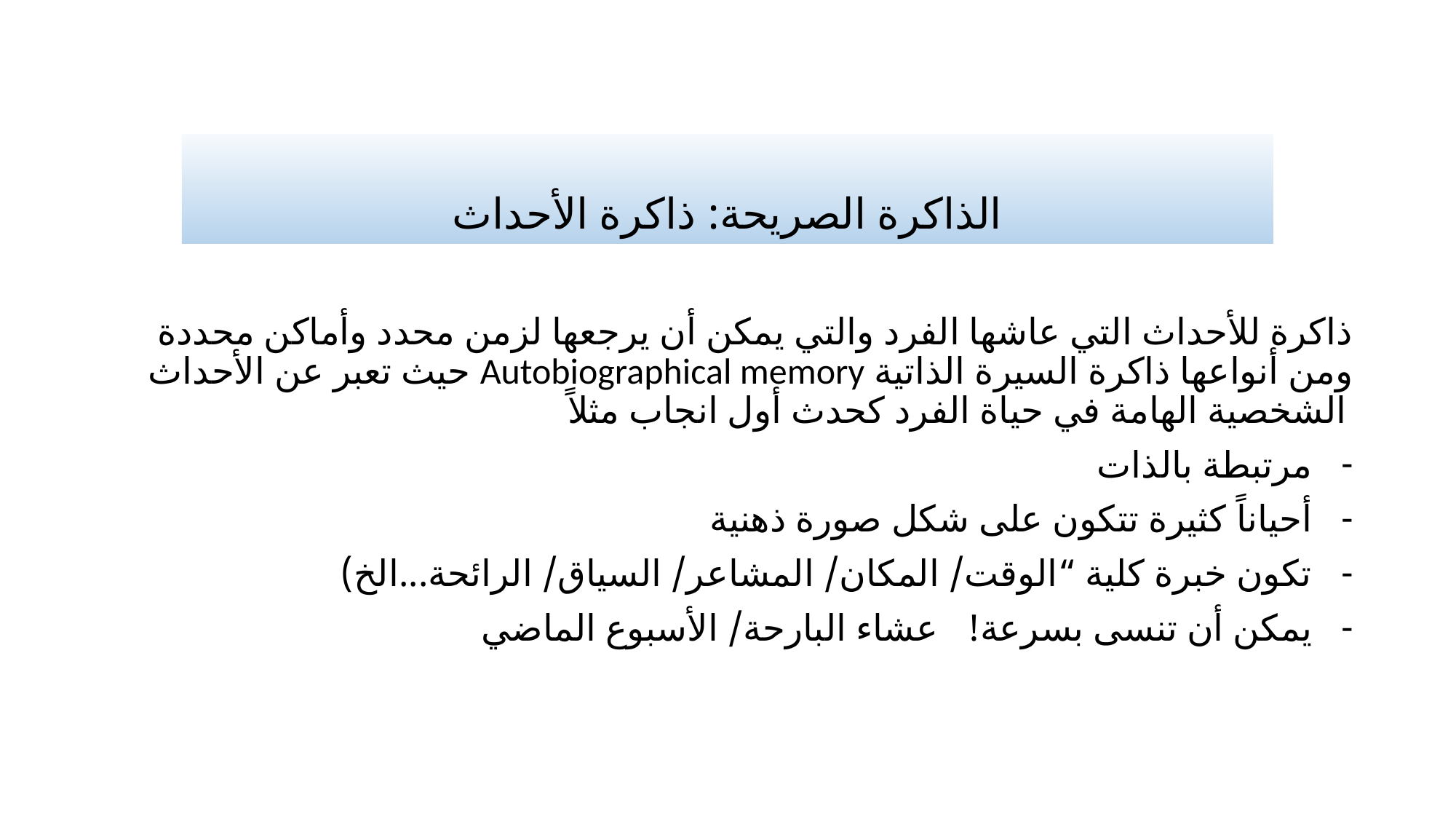

# الذاكرة الصريحة: ذاكرة الأحداث
ذاكرة للأحداث التي عاشها الفرد والتي يمكن أن يرجعها لزمن محدد وأماكن محددة ومن أنواعها ذاكرة السيرة الذاتية Autobiographical memory حيث تعبر عن الأحداث الشخصية الهامة في حياة الفرد كحدث أول انجاب مثلاً
مرتبطة بالذات
أحياناً كثيرة تتكون على شكل صورة ذهنية
تكون خبرة كلية “الوقت/ المكان/ المشاعر/ السياق/ الرائحة...الخ)
يمكن أن تنسى بسرعة!   عشاء البارحة/ الأسبوع الماضي